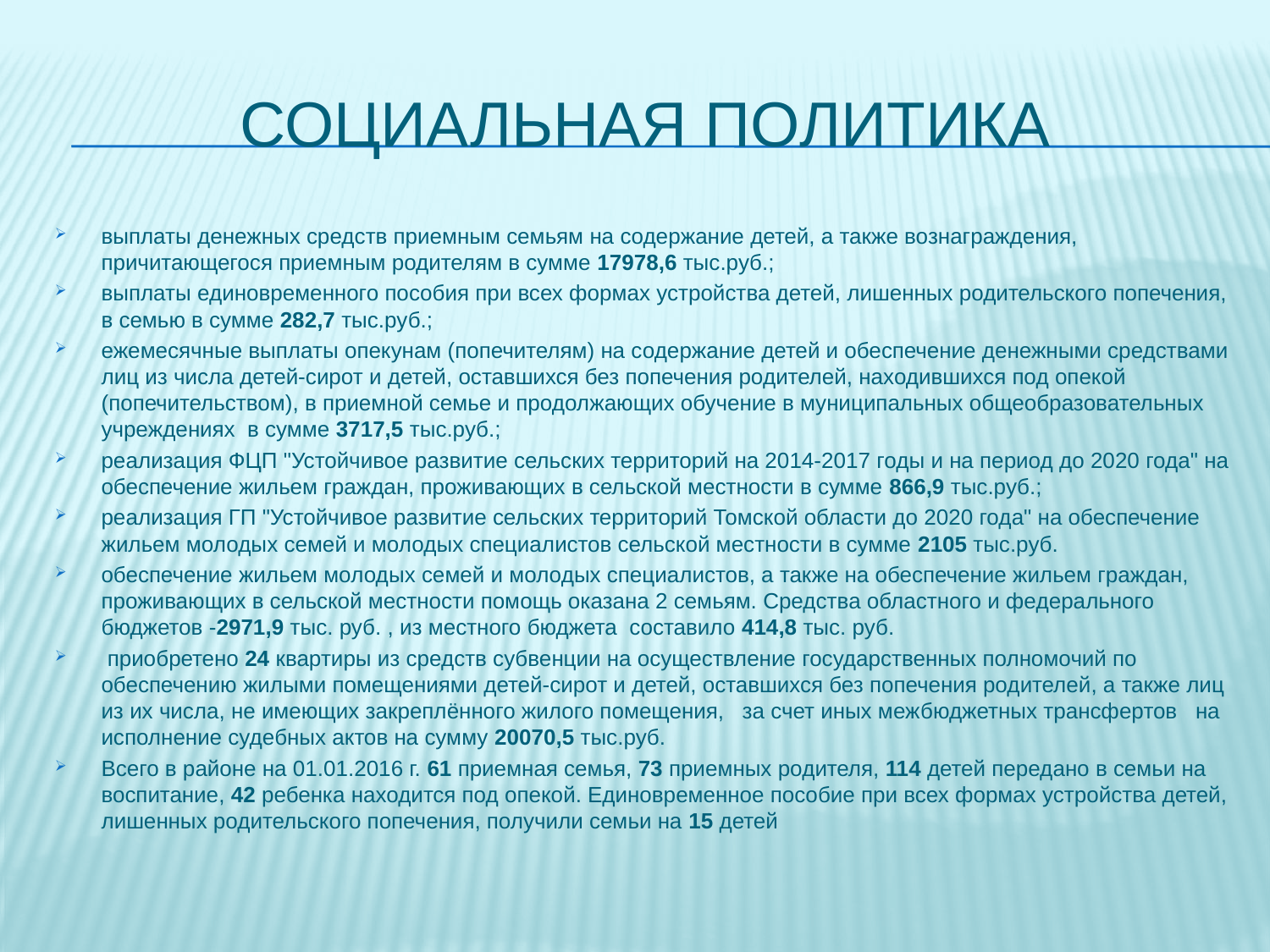

# Социальная политика
выплаты денежных средств приемным семьям на содержание детей, а также вознаграждения, причитающегося приемным родителям в сумме 17978,6 тыс.руб.;
выплаты единовременного пособия при всех формах устройства детей, лишенных родительского попечения, в семью в сумме 282,7 тыс.руб.;
ежемесячные выплаты опекунам (попечителям) на содержание детей и обеспечение денежными средствами лиц из числа детей-сирот и детей, оставшихся без попечения родителей, находившихся под опекой (попечительством), в приемной семье и продолжающих обучение в муниципальных общеобразовательных учреждениях  в сумме 3717,5 тыс.руб.;
реализация ФЦП "Устойчивое развитие сельских территорий на 2014-2017 годы и на период до 2020 года" на обеспечение жильем граждан, проживающих в сельской местности в сумме 866,9 тыс.руб.;
реализация ГП "Устойчивое развитие сельских территорий Томской области до 2020 года" на обеспечение жильем молодых семей и молодых специалистов сельской местности в сумме 2105 тыс.руб.
обеспечение жильем молодых семей и молодых специалистов, а также на обеспечение жильем граждан, проживающих в сельской местности помощь оказана 2 семьям. Средства областного и федерального бюджетов -2971,9 тыс. руб. , из местного бюджета  составило 414,8 тыс. руб.
 приобретено 24 квартиры из средств субвенции на осуществление государственных полномочий по обеспечению жилыми помещениями детей-сирот и детей, оставшихся без попечения родителей, а также лиц из их числа, не имеющих закреплённого жилого помещения,   за счет иных межбюджетных трансфертов   на исполнение судебных актов на сумму 20070,5 тыс.руб.
Всего в районе на 01.01.2016 г. 61 приемная семья, 73 приемных родителя, 114 детей передано в семьи на воспитание, 42 ребенка находится под опекой. Единовременное пособие при всех формах устройства детей, лишенных родительского попечения, получили семьи на 15 детей